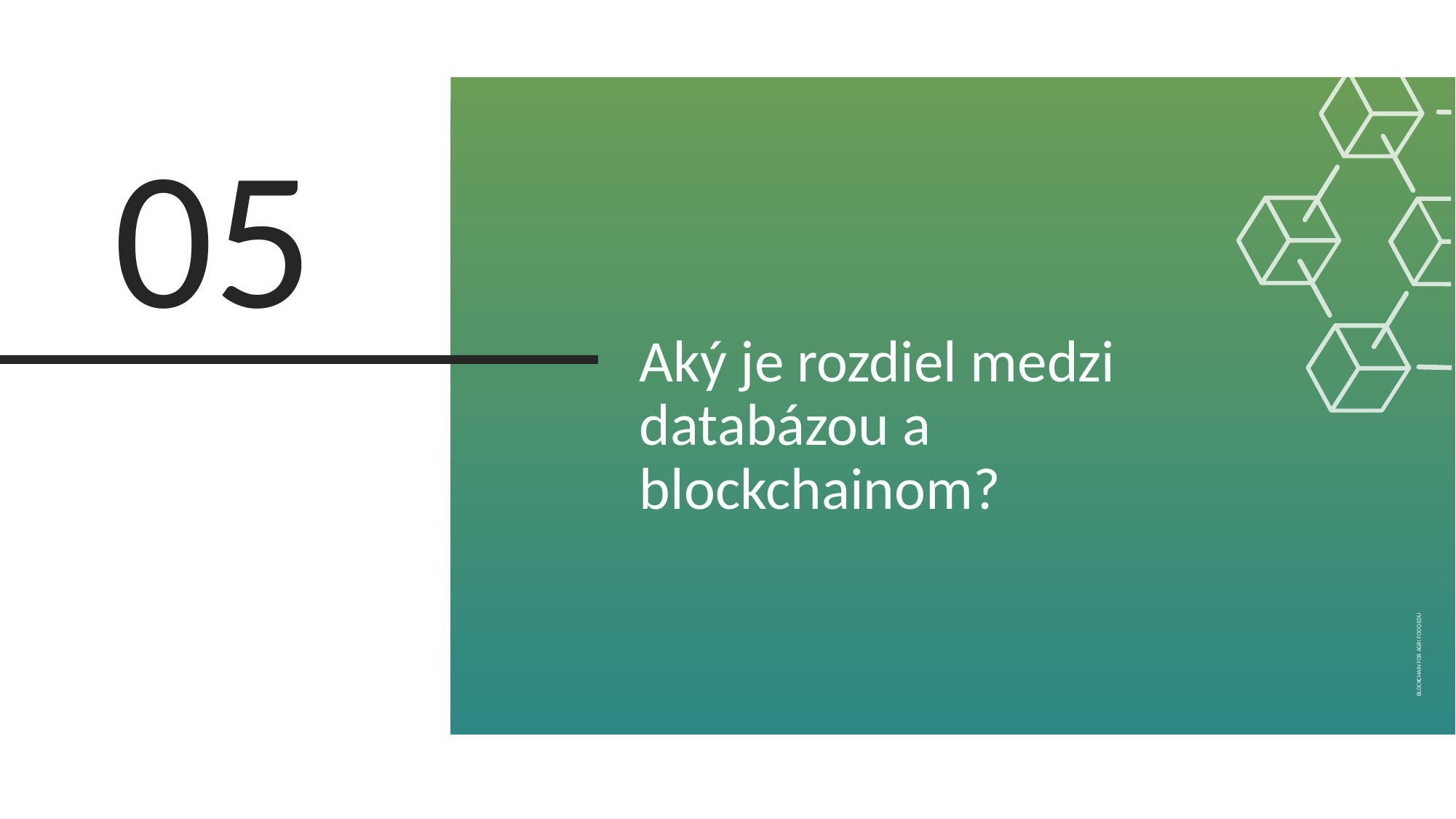

05
Aký je rozdiel medzi databázou a blockchainom?